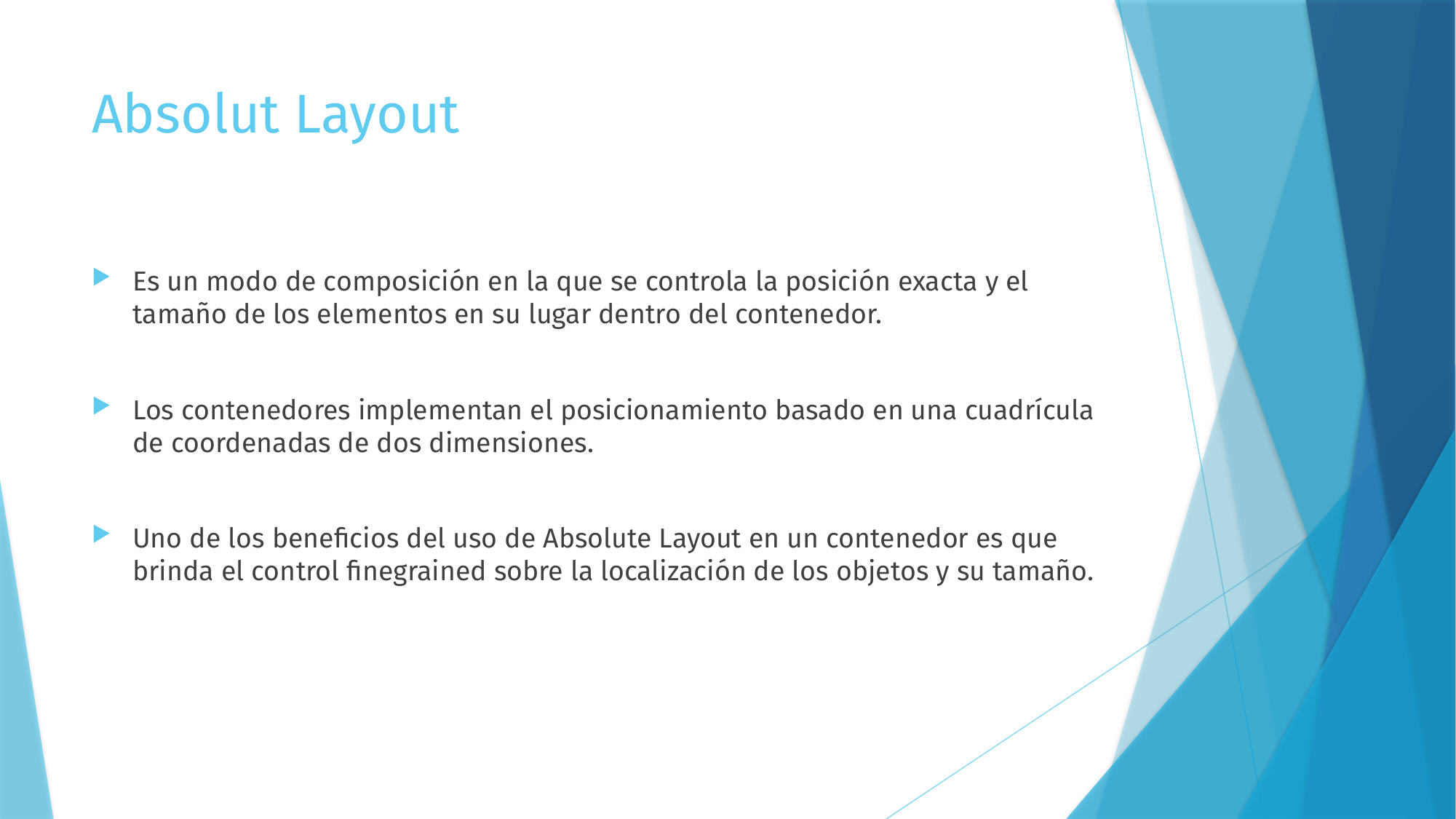

# Absolut Layout
Es un modo de composición en la que se controla la posición exacta y el tamaño de los elementos en su lugar dentro del contenedor.

Los contenedores implementan el posicionamiento basado en una cuadrícula de coordenadas de dos dimensiones.

Uno de los beneficios del uso de Absolute Layout en un contenedor es que brinda el control finegrained sobre la localización de los objetos y su tamaño.